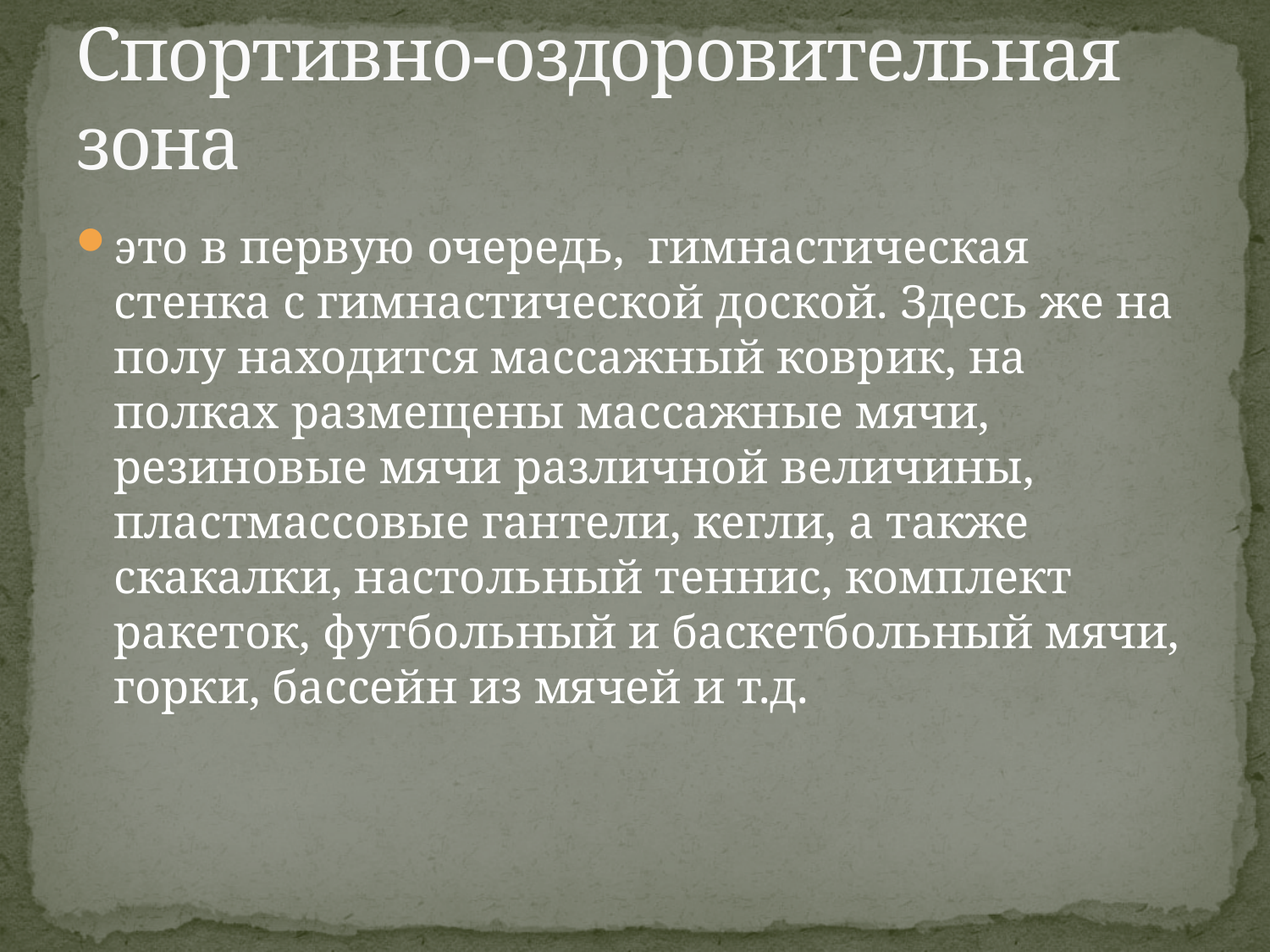

# Спортивно-оздоровительная зона
это в первую очередь,  гимнастическая  стенка с гимнастической доской. Здесь же на полу находится массажный коврик, на полках размещены массажные мячи, резиновые мячи различной величины, пластмассовые гантели, кегли, а также скакалки, настольный теннис, комплект ракеток, футбольный и баскетбольный мячи, горки, бассейн из мячей и т.д.